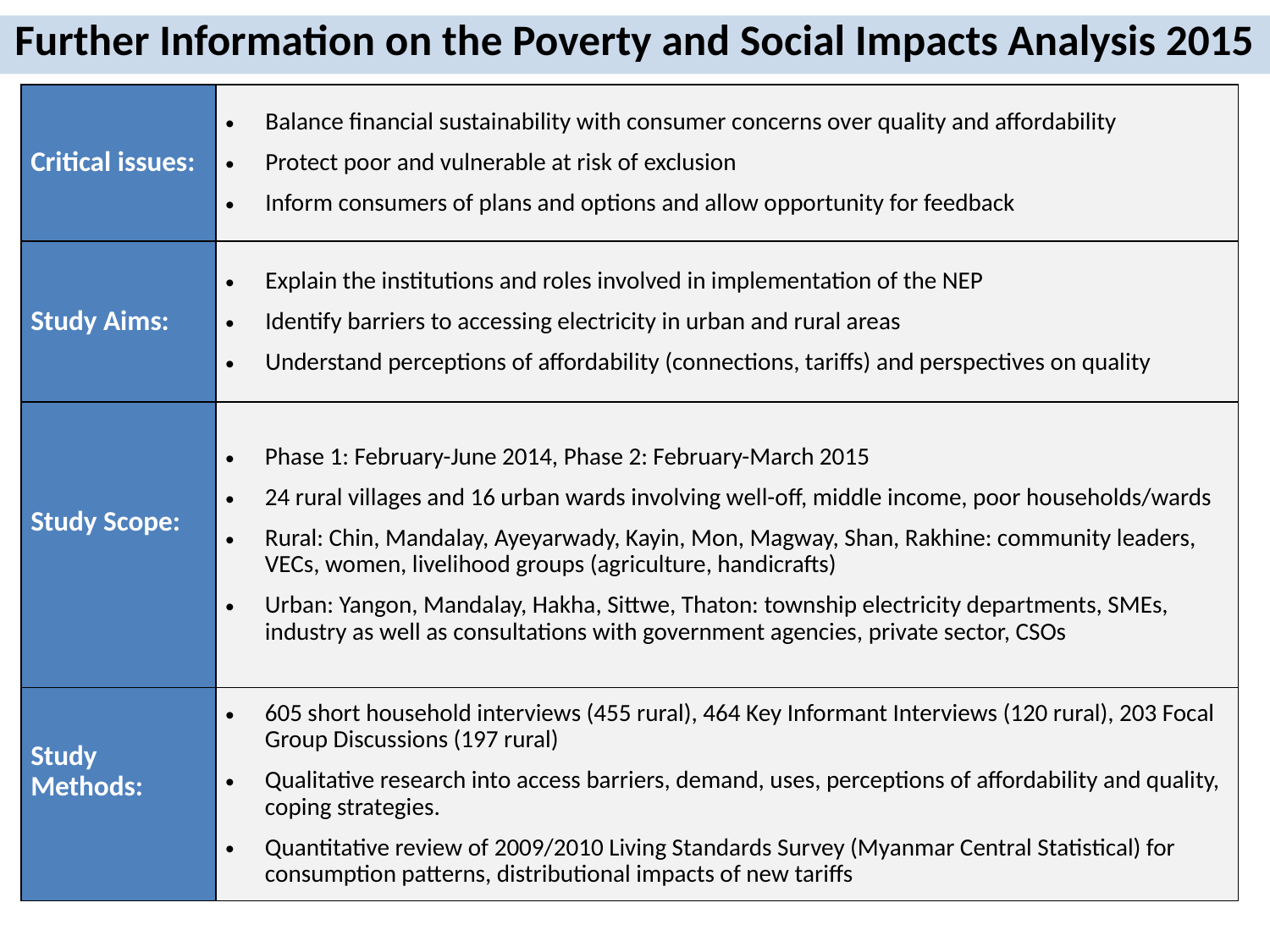

Further Information on the Poverty and Social Impacts Analysis 2015
| Critical issues: | Balance financial sustainability with consumer concerns over quality and affordability Protect poor and vulnerable at risk of exclusion Inform consumers of plans and options and allow opportunity for feedback |
| --- | --- |
| Study Aims: | Explain the institutions and roles involved in implementation of the NEP Identify barriers to accessing electricity in urban and rural areas Understand perceptions of affordability (connections, tariffs) and perspectives on quality |
| Study Scope: | Phase 1: February-June 2014, Phase 2: February-March 2015 24 rural villages and 16 urban wards involving well-off, middle income, poor households/wards Rural: Chin, Mandalay, Ayeyarwady, Kayin, Mon, Magway, Shan, Rakhine: community leaders, VECs, women, livelihood groups (agriculture, handicrafts) Urban: Yangon, Mandalay, Hakha, Sittwe, Thaton: township electricity departments, SMEs, industry as well as consultations with government agencies, private sector, CSOs |
| Study Methods: | 605 short household interviews (455 rural), 464 Key Informant Interviews (120 rural), 203 Focal Group Discussions (197 rural) Qualitative research into access barriers, demand, uses, perceptions of affordability and quality, coping strategies. Quantitative review of 2009/2010 Living Standards Survey (Myanmar Central Statistical) for consumption patterns, distributional impacts of new tariffs |